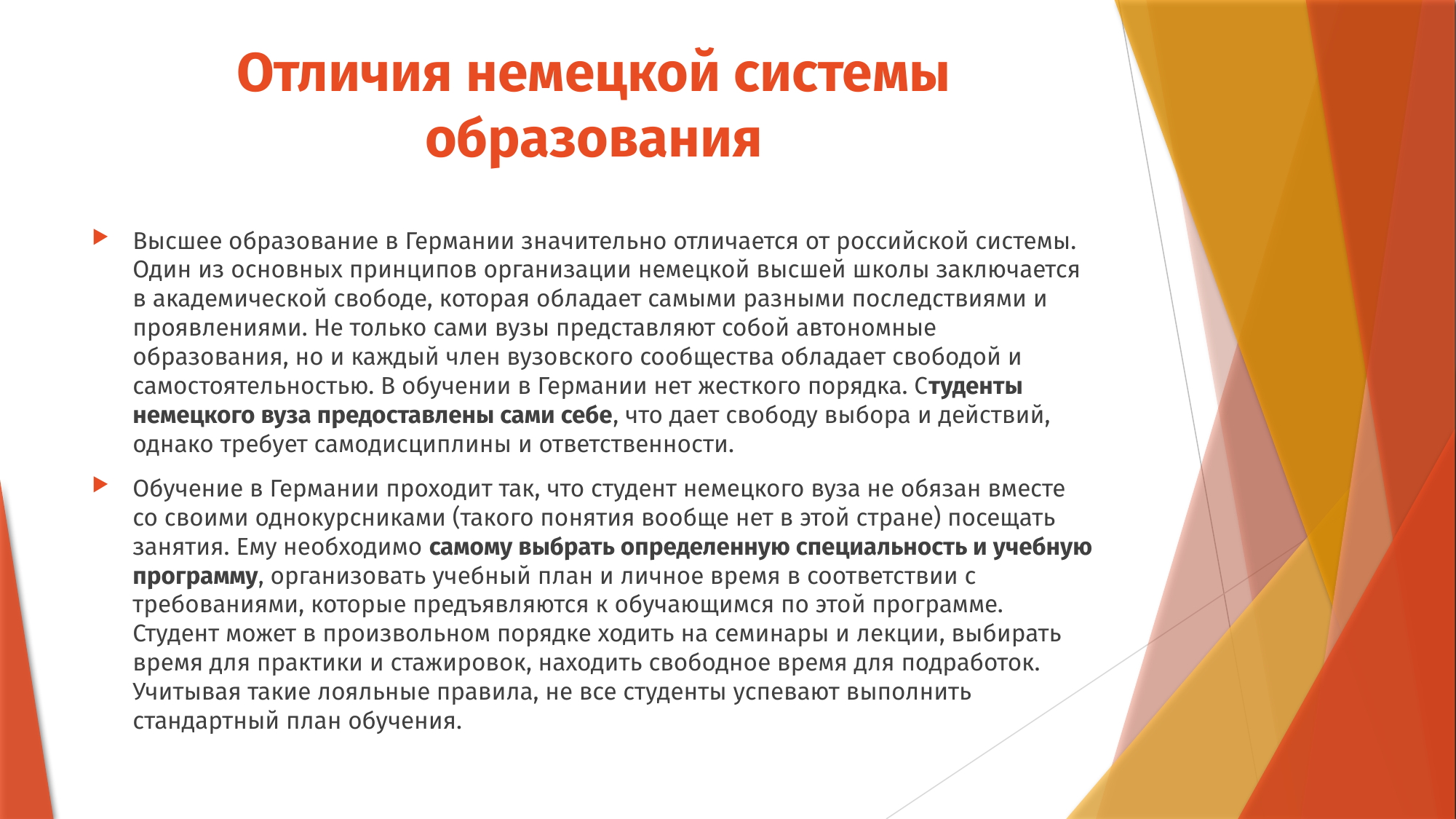

Отличия немецкой системы образования

Высшее образование в Германии значительно отличается от российской системы. Один из основных принципов организации немецкой высшей школы заключается в академической свободе, которая обладает самыми разными последствиями и проявлениями. Не только сами вузы представляют собой автономные образования, но и каждый член вузовского сообщества обладает свободой и самостоятельностью. В обучении в Германии нет жесткого порядка. Студенты немецкого вуза предоставлены сами себе, что дает свободу выбора и действий, однако требует самодисциплины и ответственности.
Обучение в Германии проходит так, что студент немецкого вуза не обязан вместе со своими однокурсниками (такого понятия вообще нет в этой стране) посещать занятия. Ему необходимо самому выбрать определенную специальность и учебную программу, организовать учебный план и личное время в соответствии с требованиями, которые предъявляются к обучающимся по этой программе. Студент может в произвольном порядке ходить на семинары и лекции, выбирать время для практики и стажировок, находить свободное время для подработок. Учитывая такие лояльные правила, не все студенты успевают выполнить стандартный план обучения.